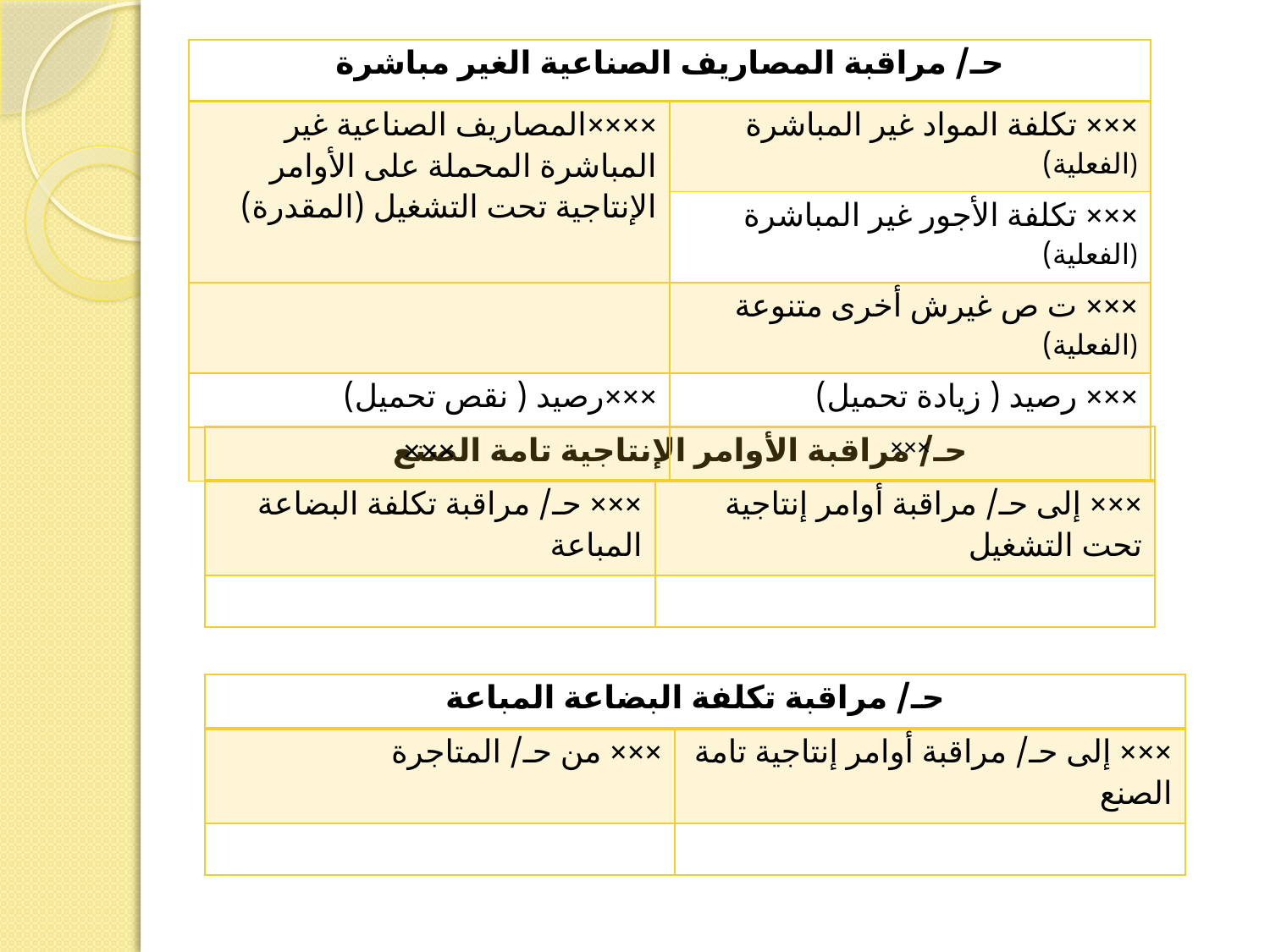

| حـ/ مراقبة المصاريف الصناعية الغير مباشرة |  |
| --- | --- |
| ××××المصاريف الصناعية غير المباشرة المحملة على الأوامر الإنتاجية تحت التشغيل (المقدرة) | ××× تكلفة المواد غير المباشرة (الفعلية) |
|  | ××× تكلفة الأجور غير المباشرة (الفعلية) |
|  | ××× ت ص غيرش أخرى متنوعة (الفعلية) |
| ×××رصيد ( نقص تحميل) | ××× رصيد ( زيادة تحميل) |
| ××× | ××× |
| حـ/ مراقبة الأوامر الإنتاجية تامة الصنع |  |
| --- | --- |
| ××× حـ/ مراقبة تكلفة البضاعة المباعة | ××× إلى حـ/ مراقبة أوامر إنتاجية تحت التشغيل |
|  |  |
| حـ/ مراقبة تكلفة البضاعة المباعة |  |
| --- | --- |
| ××× من حـ/ المتاجرة | ××× إلى حـ/ مراقبة أوامر إنتاجية تامة الصنع |
|  |  |